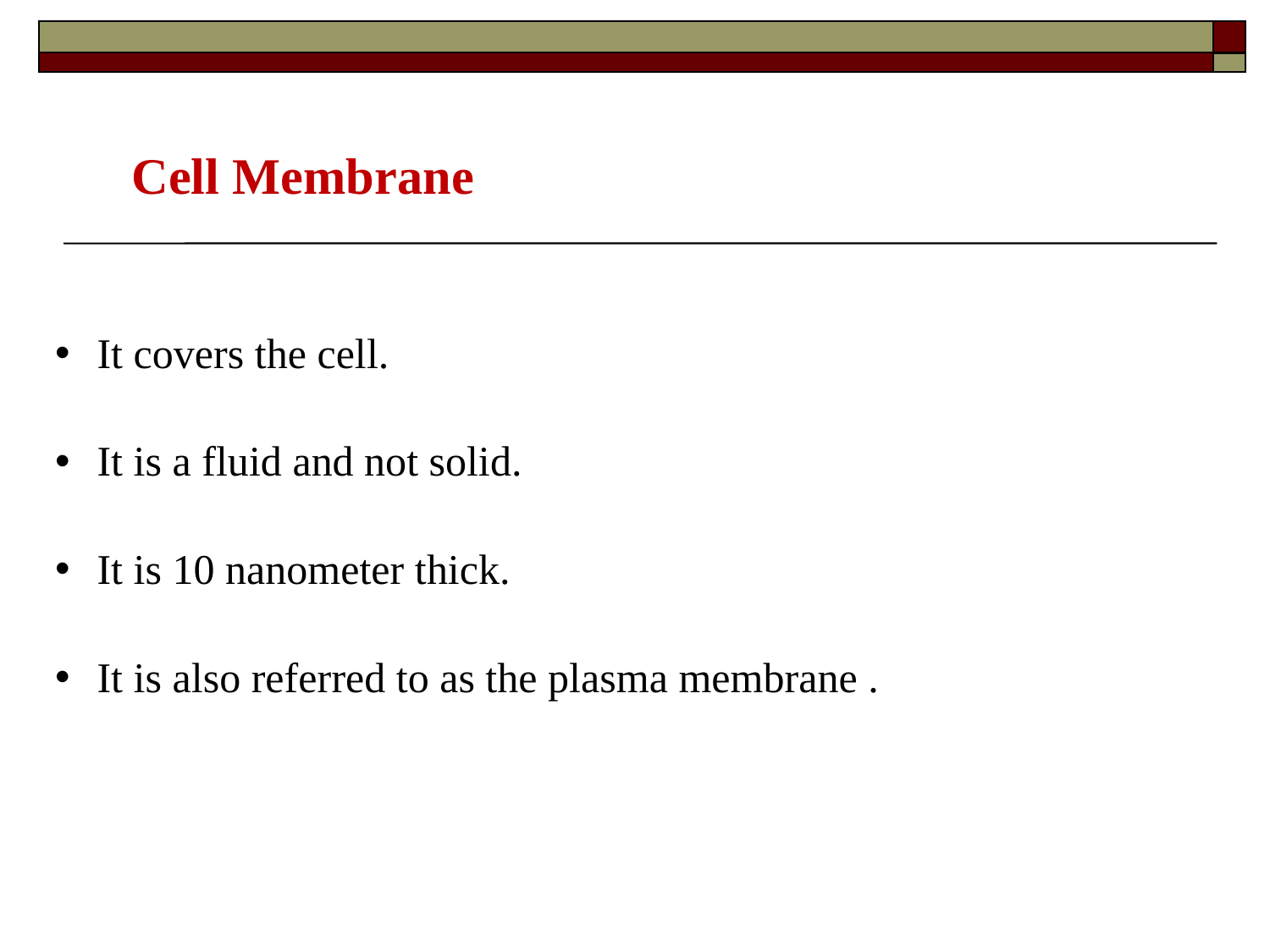

# Cell Membrane
It covers the cell.

It is a fluid and not solid.

It is 10 nanometer thick.

It is also referred to as the plasma membrane .